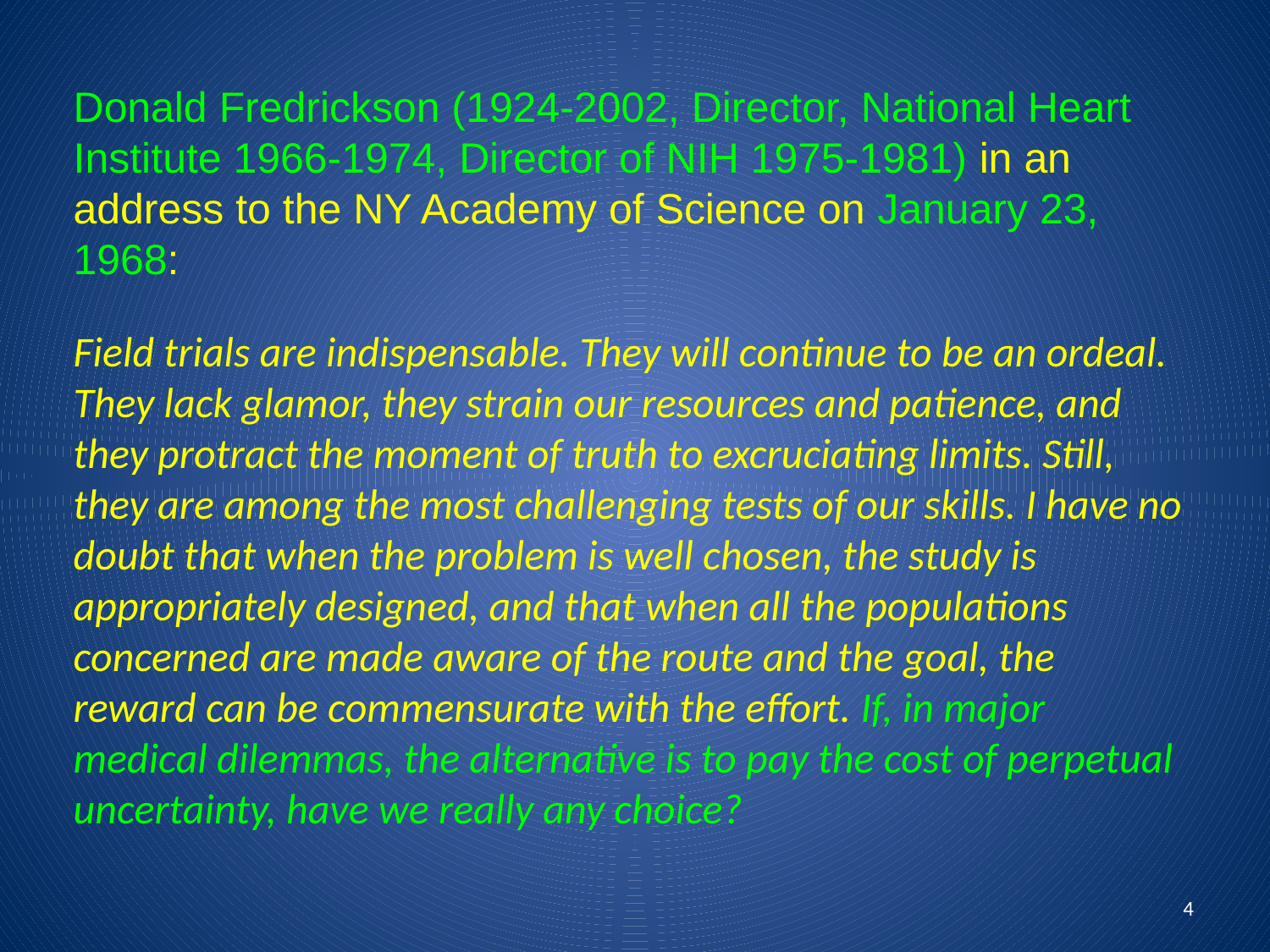

Donald Fredrickson (1924-2002, Director, National Heart Institute 1966-1974, Director of NIH 1975-1981) in an address to the NY Academy of Science on January 23, 1968:
Field trials are indispensable. They will continue to be an ordeal. They lack glamor, they strain our resources and patience, and they protract the moment of truth to excruciating limits. Still, they are among the most challenging tests of our skills. I have no doubt that when the problem is well chosen, the study is appropriately designed, and that when all the populations concerned are made aware of the route and the goal, the reward can be commensurate with the effort. If, in major medical dilemmas, the alternative is to pay the cost of perpetual uncertainty, have we really any choice?
4